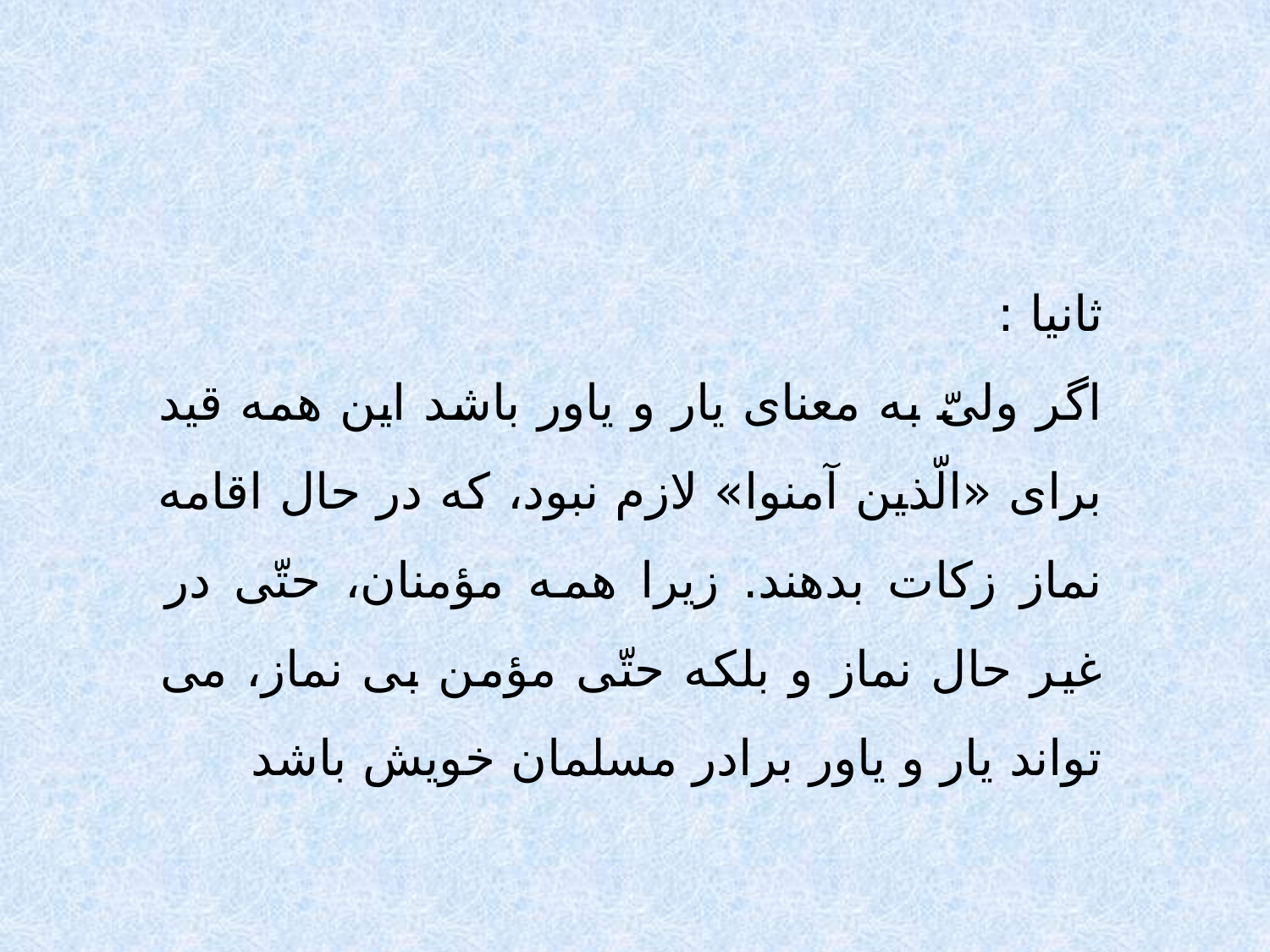

ثانيا :
اگر ولىّ به معناى يار و ياور باشد اين همه قيد براى «الّذين آمنوا» لازم نبود، كه در حال اقامه نماز زكات بدهند. زيرا همه مؤمنان، حتّى در غير حال نماز و بلكه حتّى مؤمن بى نماز، مى تواند يار و ياور برادر مسلمان خويش باشد